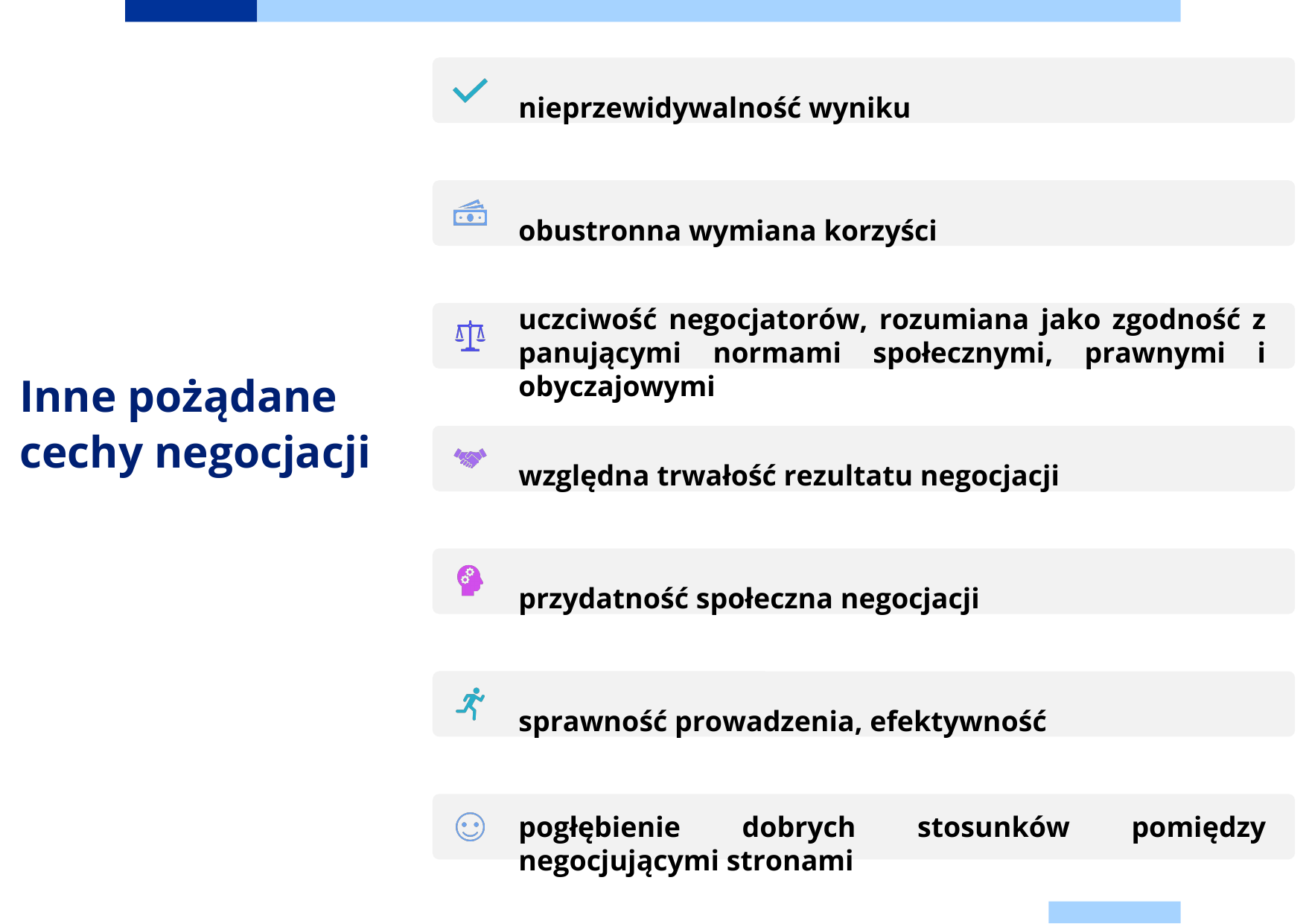

nieprzewidywalność wyniku
obustronna wymiana korzyści
uczciwość negocjatorów, rozumiana jako zgodność z panującymi normami społecznymi, prawnymi i obyczajowymi
względna trwałość rezultatu negocjacji
przydatność społeczna negocjacji
sprawność prowadzenia, efektywność
pogłębienie dobrych stosunków pomiędzy negocjującymi stronami
# Inne pożądane cechy negocjacji